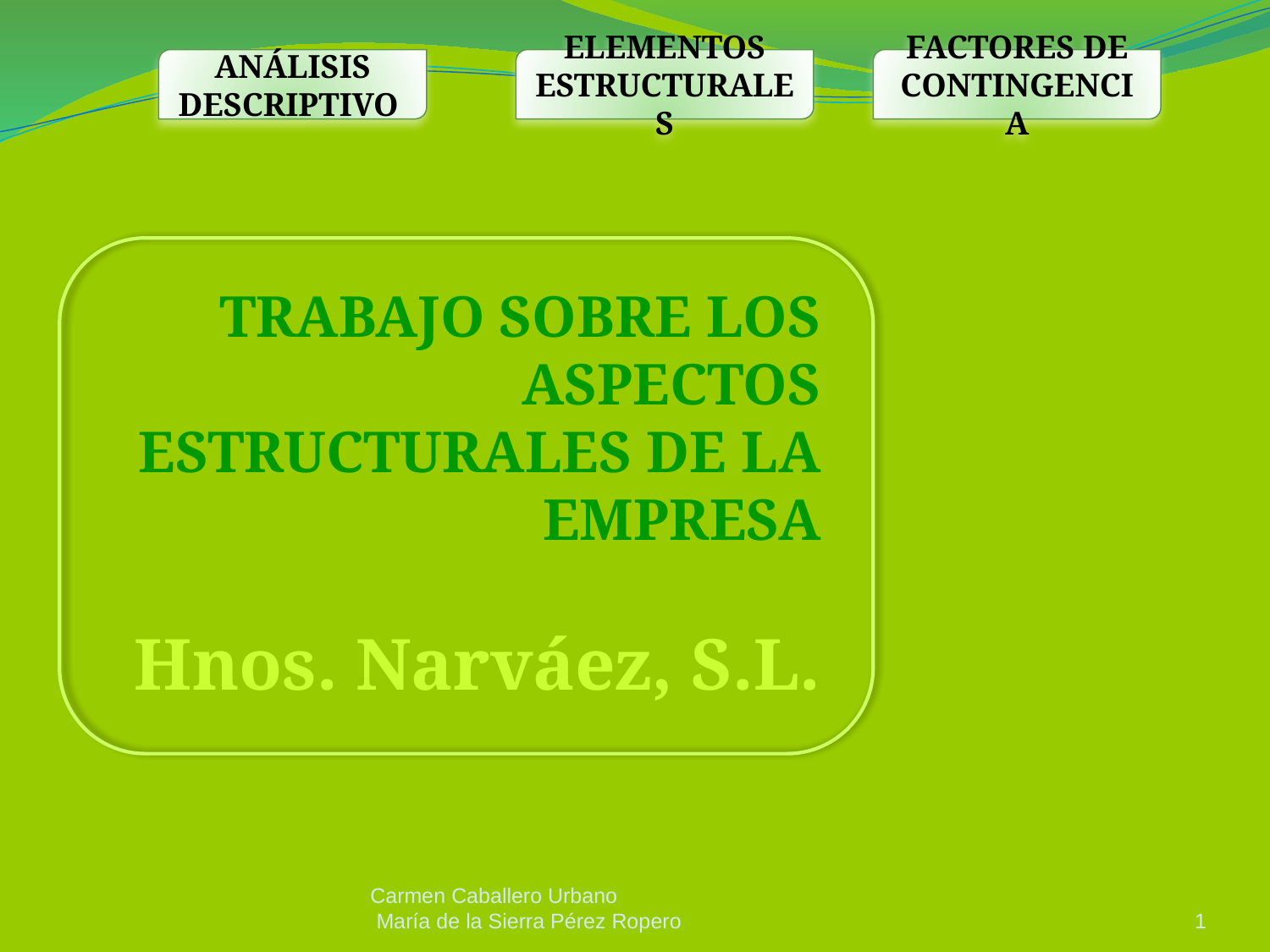

ANÁLISIS DESCRIPTIVO
ELEMENTOS ESTRUCTURALES
FACTORES DE CONTINGENCIA

# TRABAJO SOBRE LOS ASPECTOS ESTRUCTURALES DE LA EMPRESA Hnos. Narváez, S.L.
Carmen Caballero Urbano
 María de la Sierra Pérez Ropero
1